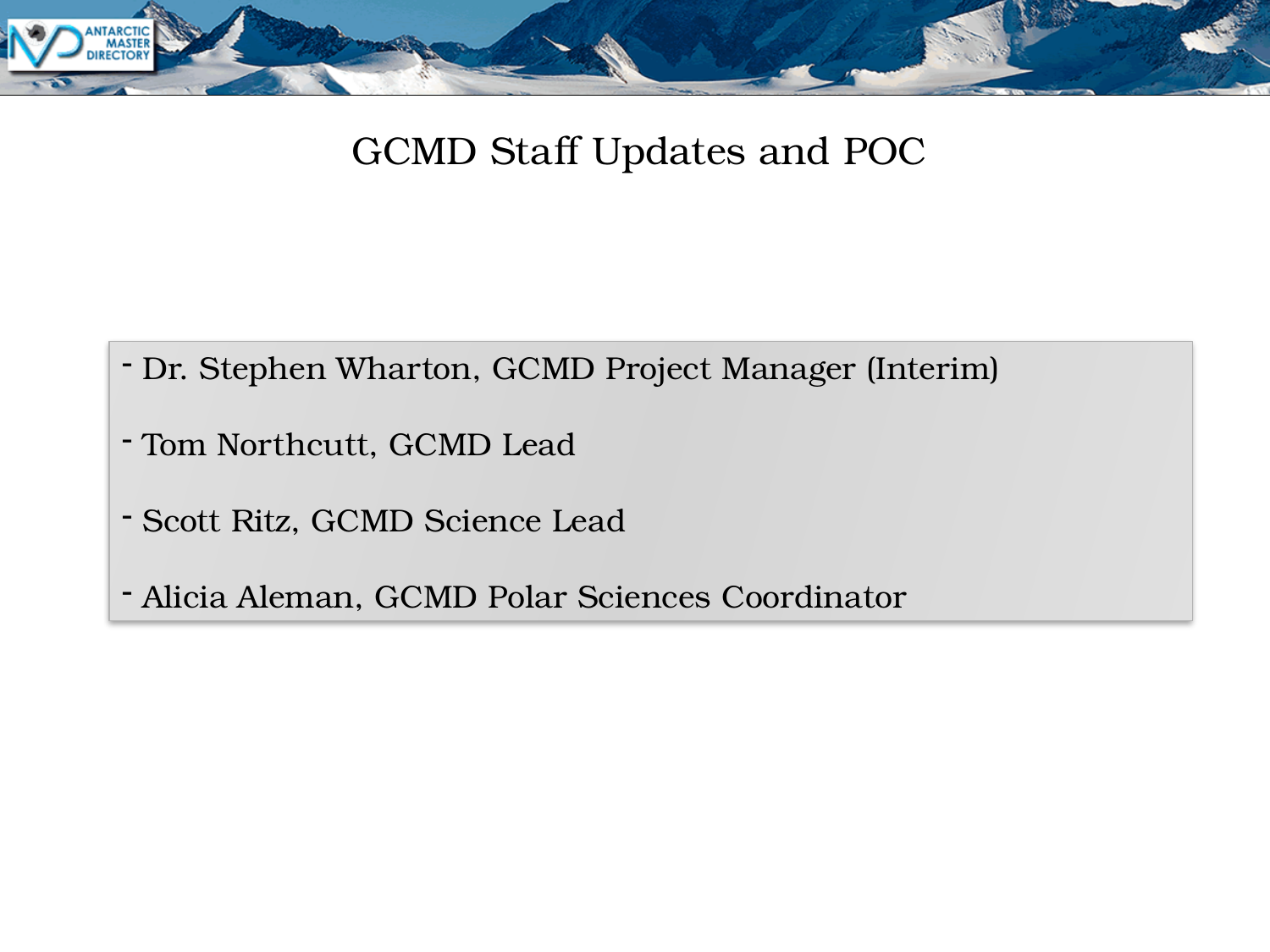

# GCMD Staff Updates and POC
 Dr. Stephen Wharton, GCMD Project Manager (Interim)

 Tom Northcutt, GCMD Lead

 Scott Ritz, GCMD Science Lead

 Alicia Aleman, GCMD Polar Sciences Coordinator